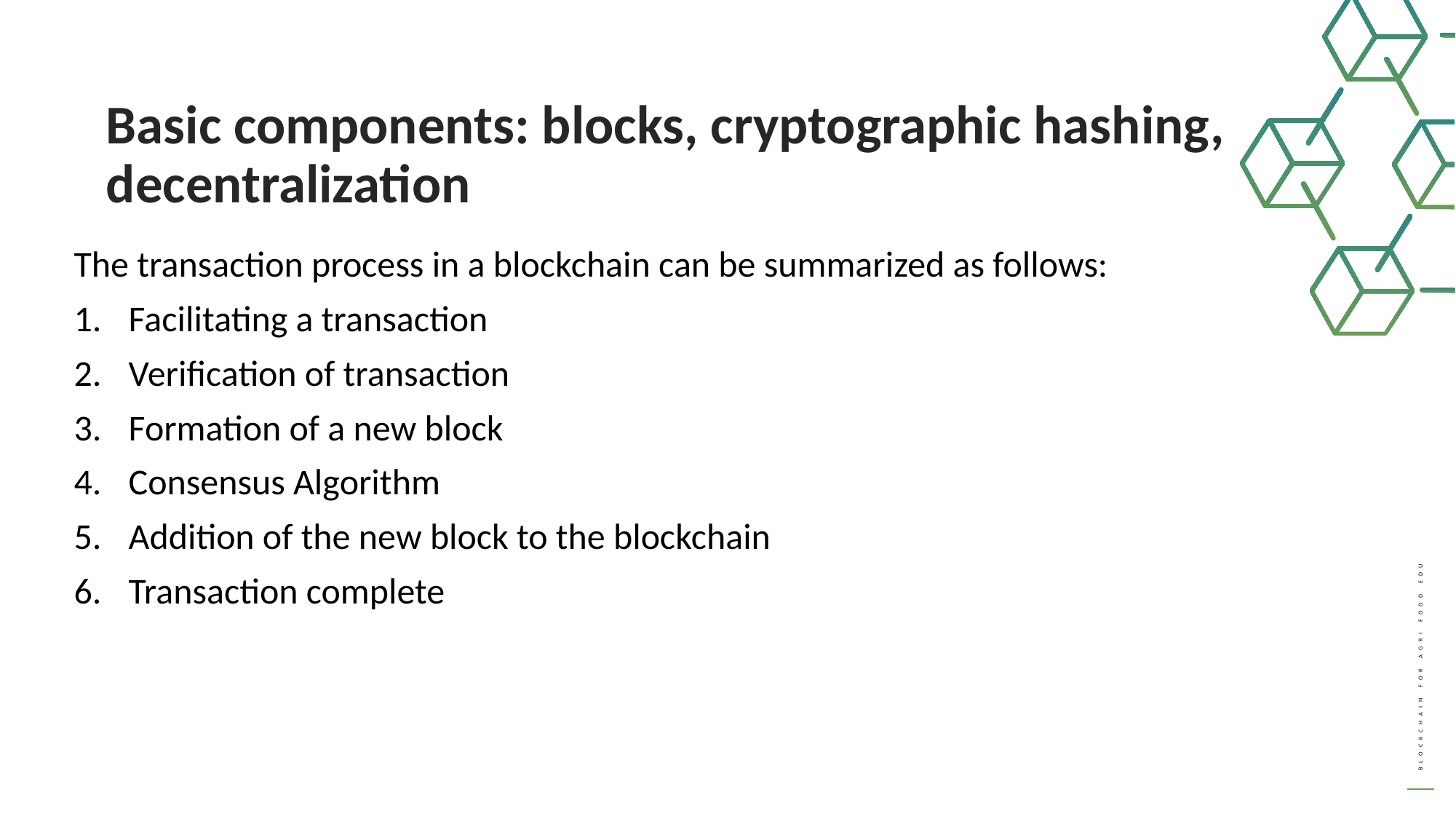

Basic components: blocks, cryptographic hashing, decentralization
The transaction process in a blockchain can be summarized as follows:
Facilitating a transaction
Verification of transaction
Formation of a new block
Consensus Algorithm
Addition of the new block to the blockchain
Transaction complete